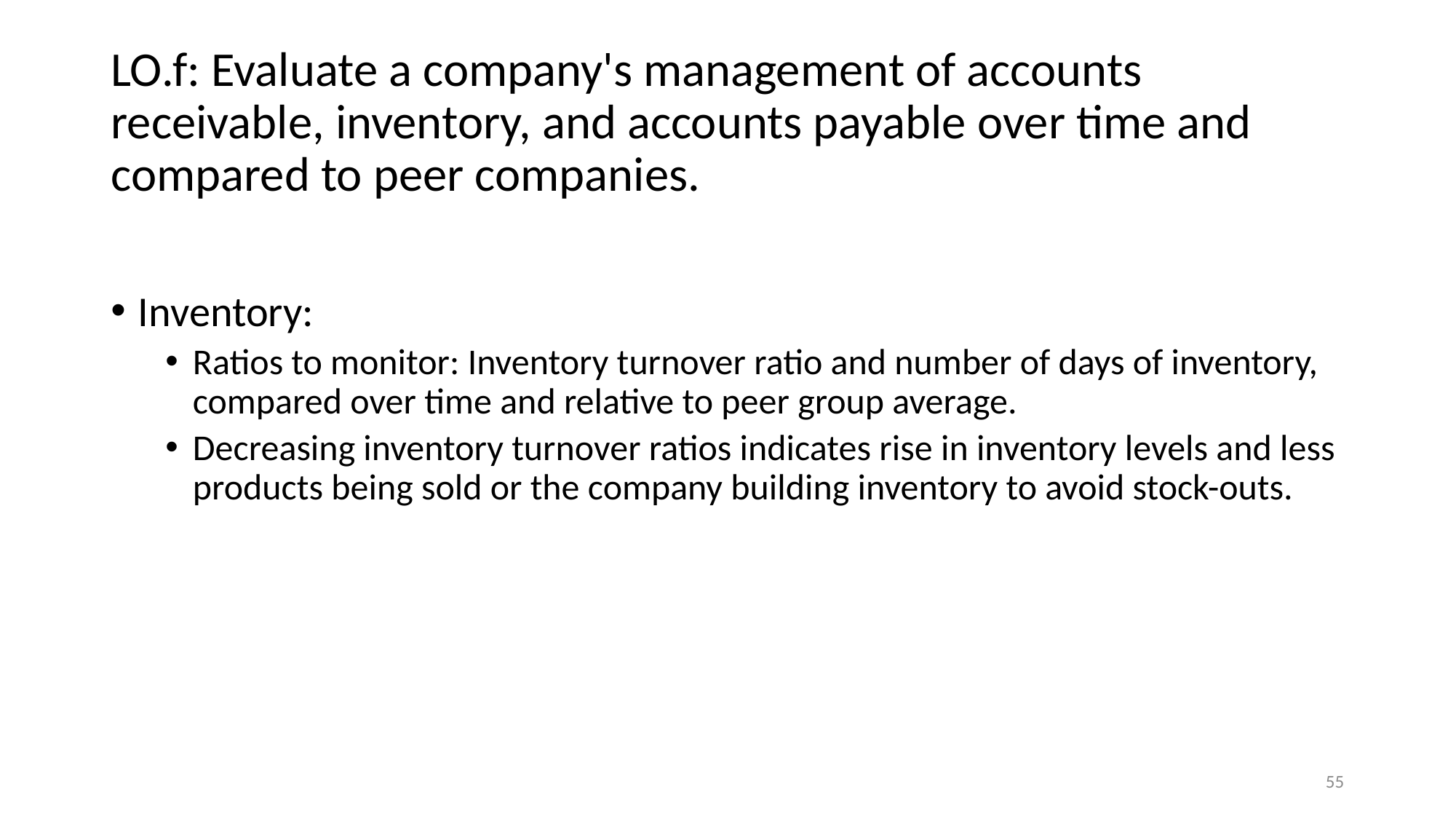

# LO.f: Evaluate a company's management of accounts receivable, inventory, and accounts payable over time and compared to peer companies.

Inventory:
Ratios to monitor: Inventory turnover ratio and number of days of inventory, compared over time and relative to peer group average.
Decreasing inventory turnover ratios indicates rise in inventory levels and less products being sold or the company building inventory to avoid stock-outs.
55